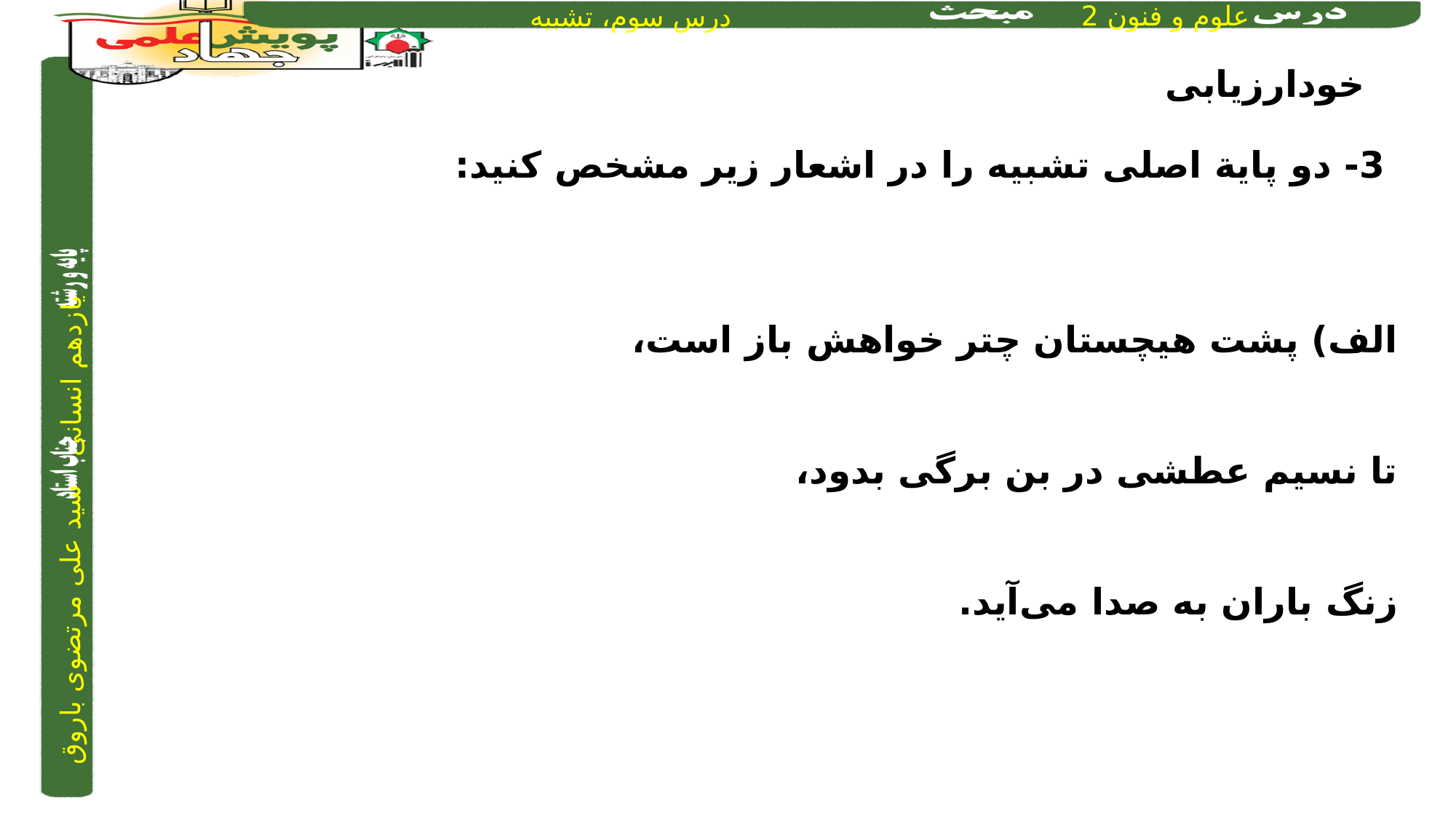

خودارزیابی
 3- دو پایة اصلی تشبیه را در اشعار زیر مشخص کنید:

الف) پشت هیچستان چتر خواهش باز است،
تا نسیم عطشی در بن برگی بدود،
زنگ باران به صدا می‌آید.